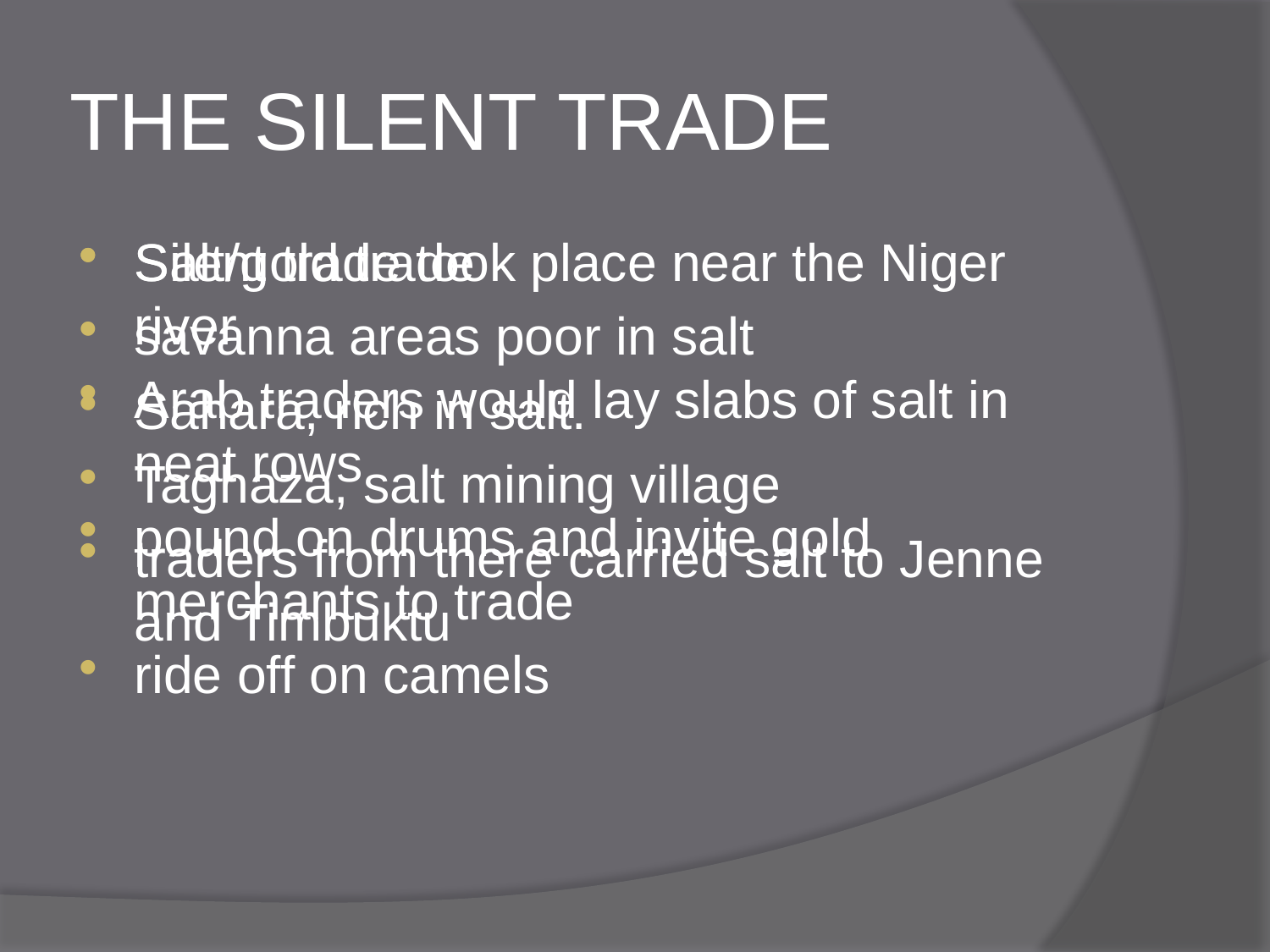

# THE SILENT TRADE
Salt/gold trade
savanna areas poor in salt
Sahara, rich in salt.
Taghaza, salt mining village
traders from there carried salt to Jenne and Timbuktu

Silent trade took place near the Niger river
Arab traders would lay slabs of salt in neat rows
pound on drums and invite gold merchants to trade
ride off on camels